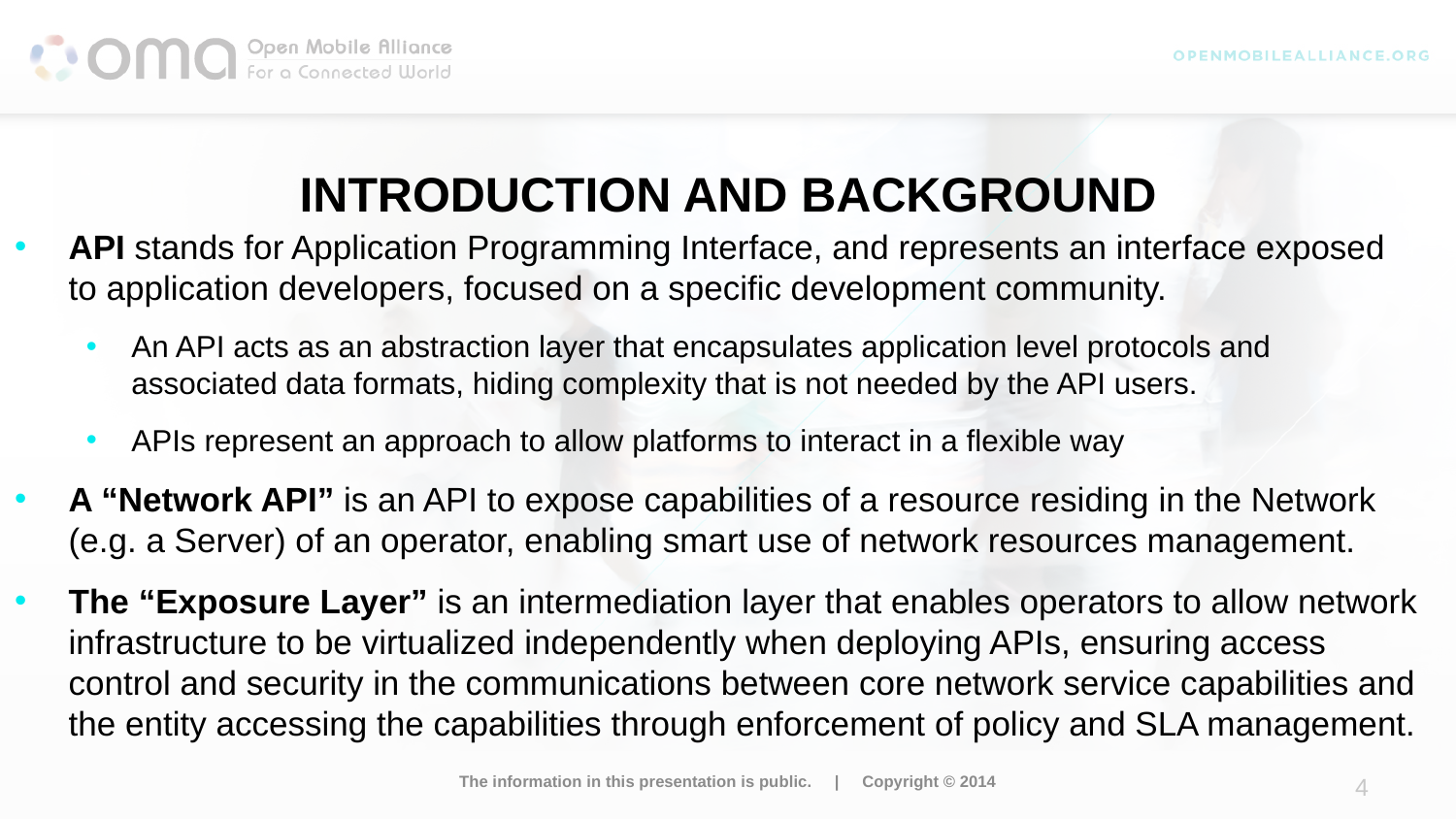

# Introduction and background
API stands for Application Programming Interface, and represents an interface exposed to application developers, focused on a specific development community.
An API acts as an abstraction layer that encapsulates application level protocols and associated data formats, hiding complexity that is not needed by the API users.
APIs represent an approach to allow platforms to interact in a flexible way
A “Network API” is an API to expose capabilities of a resource residing in the Network (e.g. a Server) of an operator, enabling smart use of network resources management.
The “Exposure Layer” is an intermediation layer that enables operators to allow network infrastructure to be virtualized independently when deploying APIs, ensuring access control and security in the communications between core network service capabilities and the entity accessing the capabilities through enforcement of policy and SLA management.

The information in this presentation is public.     |     Copyright © 2014
4